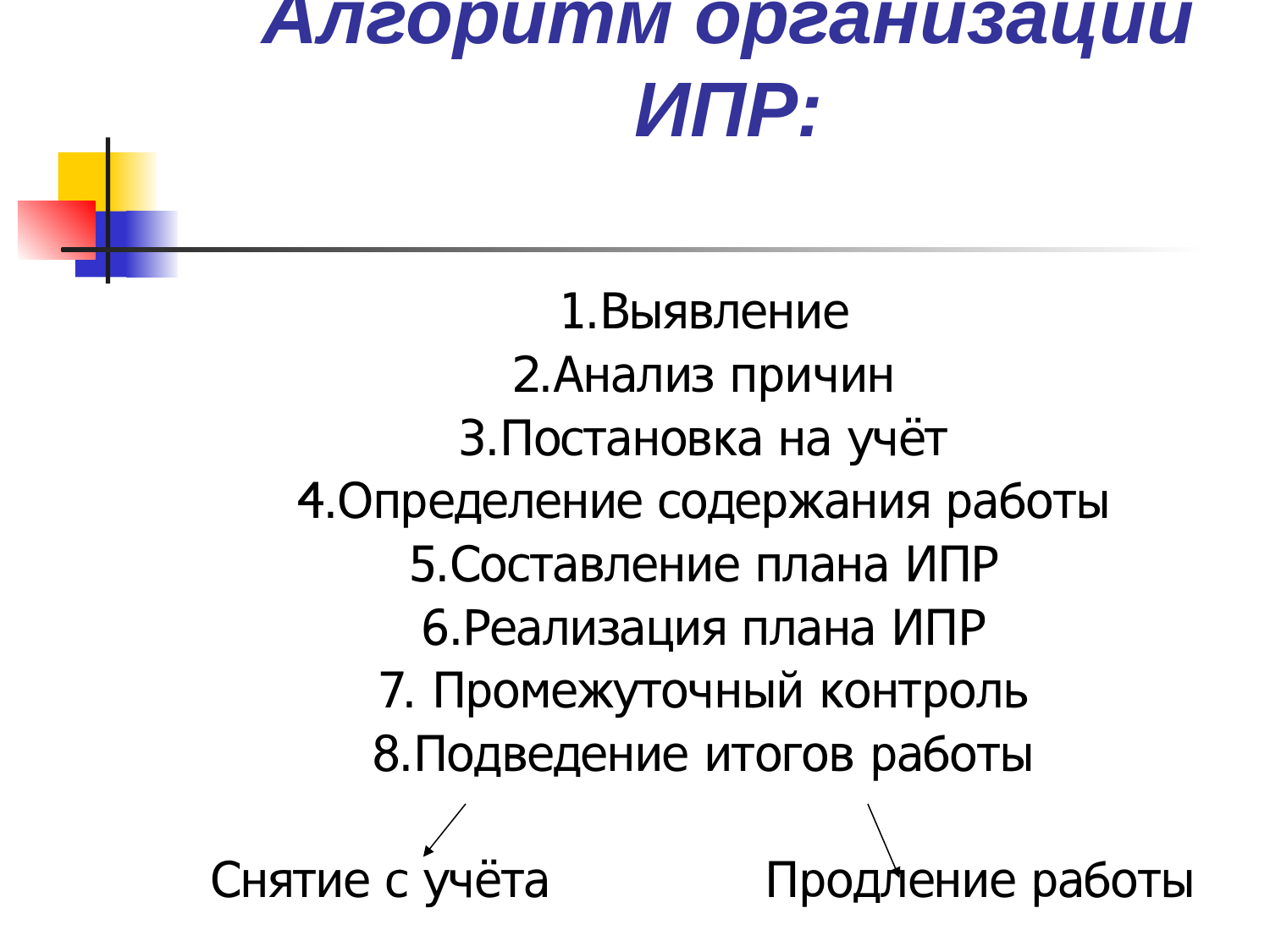

# Алгоритм организации ИПР:
1.Выявление
2.Анализ причин
3.Постановка на учёт
4.Определение содержания работы
5.Составление плана ИПР
6.Реализация плана ИПР
7. Промежуточный контроль
8.Подведение итогов работы

Снятие с учёта              Продление работы